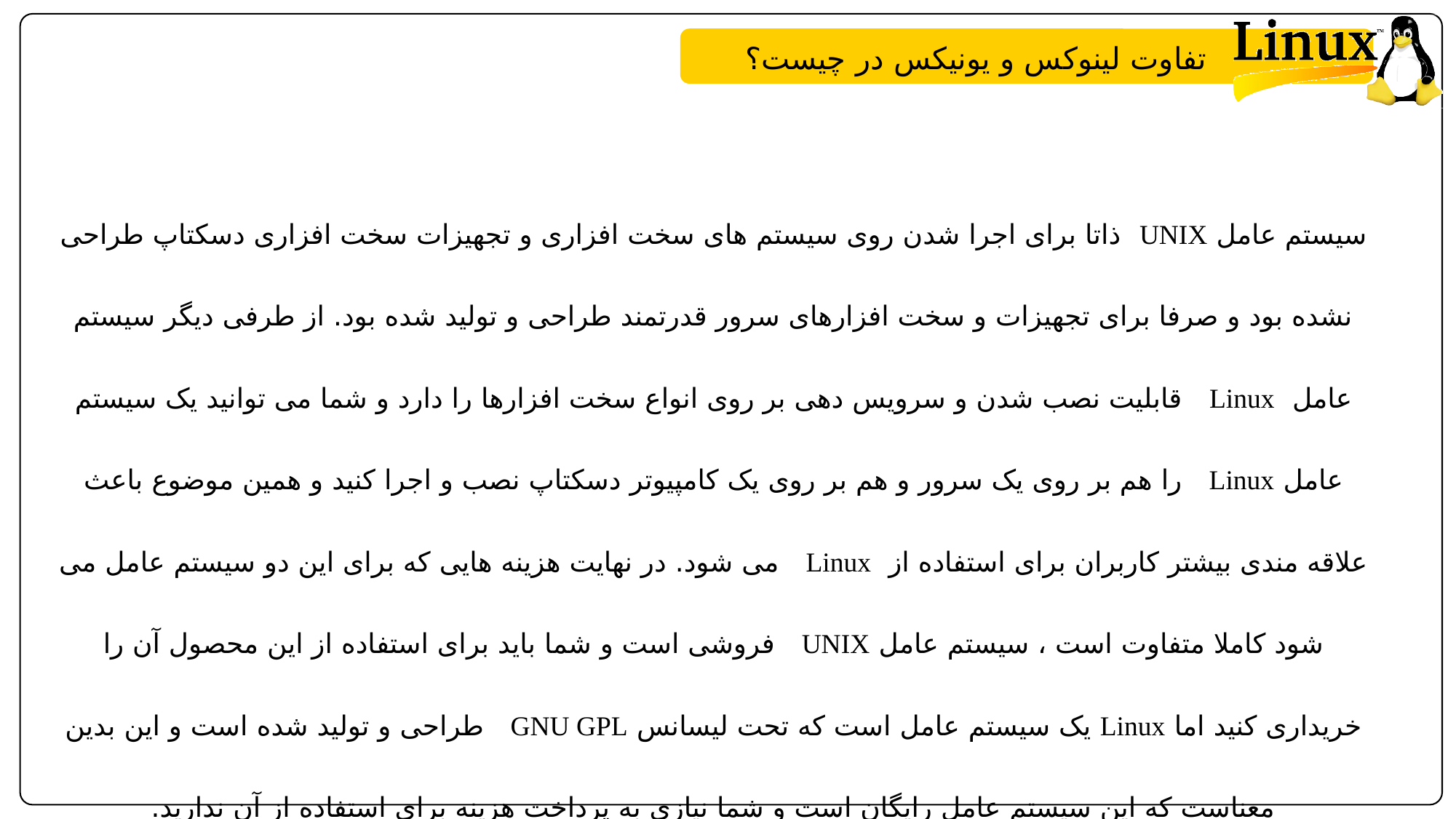

تفاوت لینوکس و یونیکس در چیست؟
سیستم عامل UNIX  ذاتا برای اجرا شدن روی سیستم های سخت افزاری و تجهیزات سخت افزاری دسکتاپ طراحی نشده بود و صرفا برای تجهیزات و سخت افزارهای سرور قدرتمند طراحی و تولید شده بود. از طرفی دیگر سیستم عامل  Linux   قابلیت نصب شدن و سرویس دهی بر روی انواع سخت افزارها را دارد و شما می توانید یک سیستم عامل Linux   را هم بر روی یک سرور و هم بر روی یک کامپیوتر دسکتاپ نصب و اجرا کنید و همین موضوع باعث علاقه مندی بیشتر کاربران برای استفاده از  Linux   می شود. در نهایت هزینه هایی که برای این دو سیستم عامل می شود کاملا متفاوت است ، سیستم عامل UNIX   فروشی است و شما باید برای استفاده از این محصول آن را خریداری کنید اما Linux یک سیستم عامل است که تحت لیسانس GNU GPL   طراحی و تولید شده است و این بدین معناست که این سیستم عامل رایگان است و شما نیازی به پرداخت هزینه برای استفاده از آن ندارید.